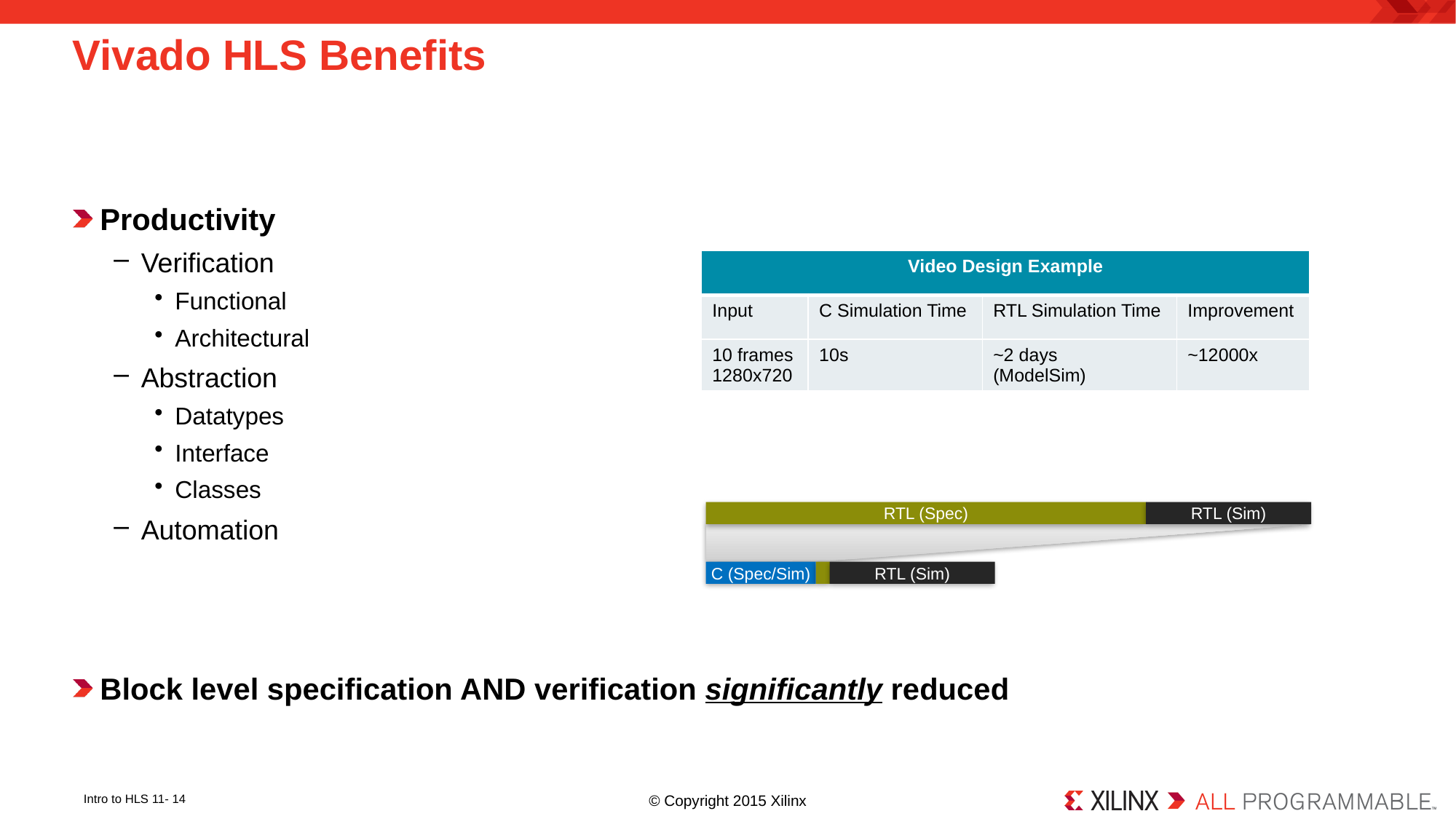

# Vivado HLS Benefits
Productivity
Verification
Functional
Architectural
Abstraction
Datatypes
Interface
Classes
Automation

Block level specification AND verification significantly reduced

| Video Design Example |  |  |  |
| --- | --- | --- | --- |
| Input | C Simulation Time | RTL Simulation Time | Improvement |
| 10 frames 1280x720 | 10s | ~2 days (ModelSim) | ~12000x |
RTL (Spec)
RTL (Sim)

C (Spec/Sim)

RTL (Sim)
Intro to HLS 11- 14
© Copyright 2015 Xilinx